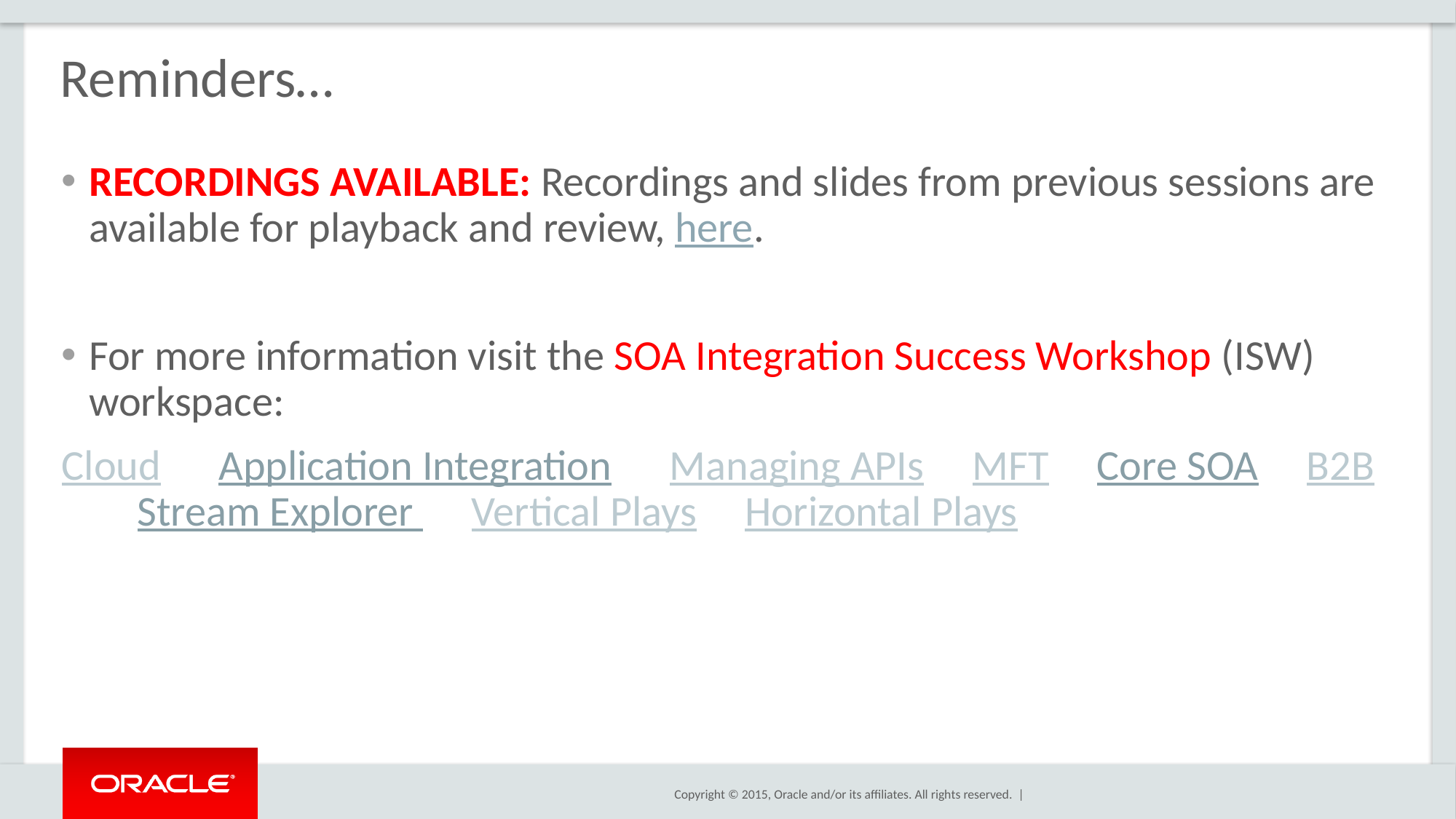

# Reminders…
RECORDINGS AVAILABLE: Recordings and slides from previous sessions are available for playback and review, here.

For more information visit the SOA Integration Success Workshop (ISW) workspace:
Cloud      Application Integration      Managing APIs     MFT     Core SOA     B2B     Stream Explorer      Vertical Plays     Horizontal Plays